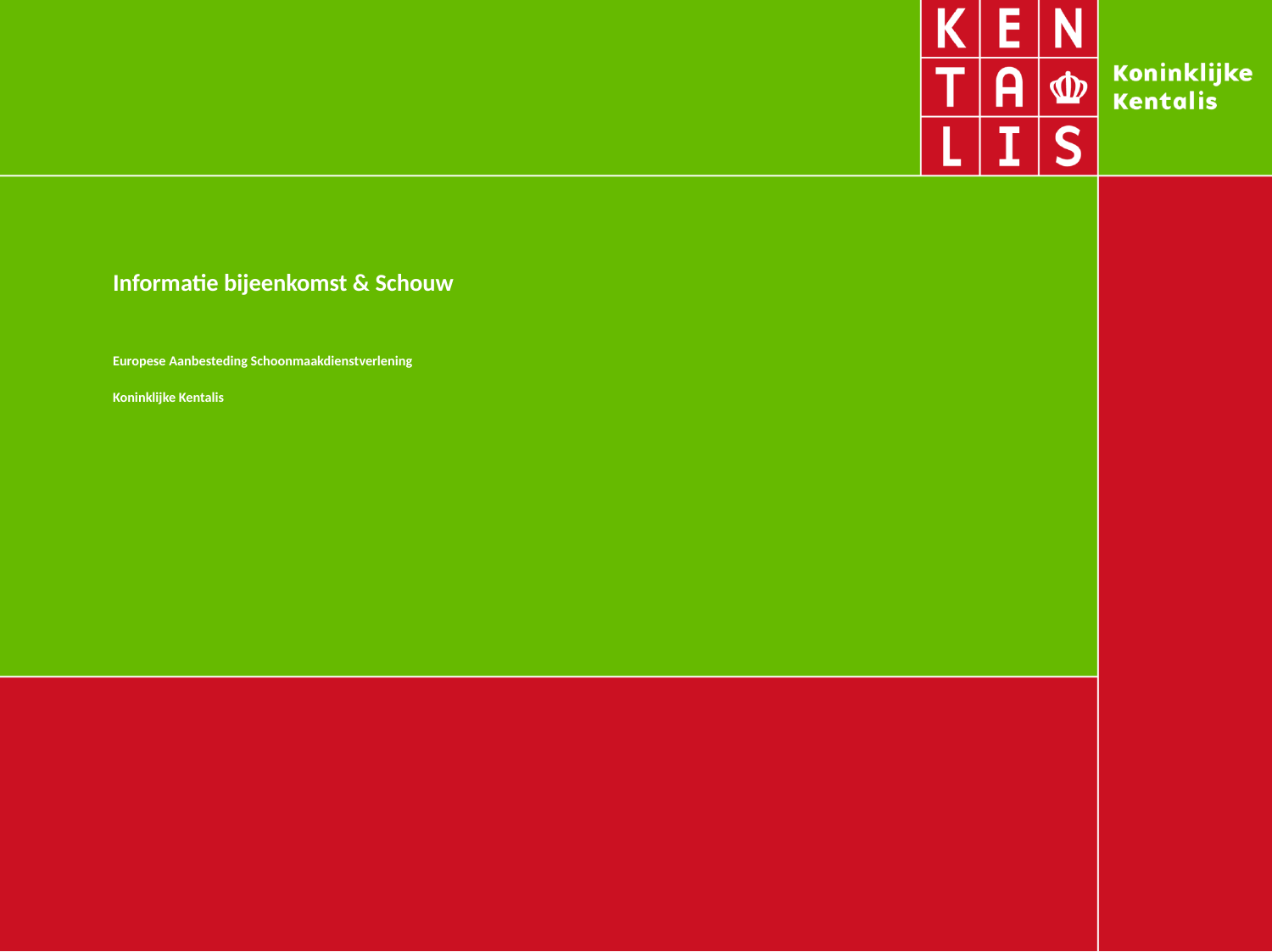

# Informatie bijeenkomst & Schouw Europese Aanbesteding Schoonmaakdienstverlening Koninklijke Kentalis